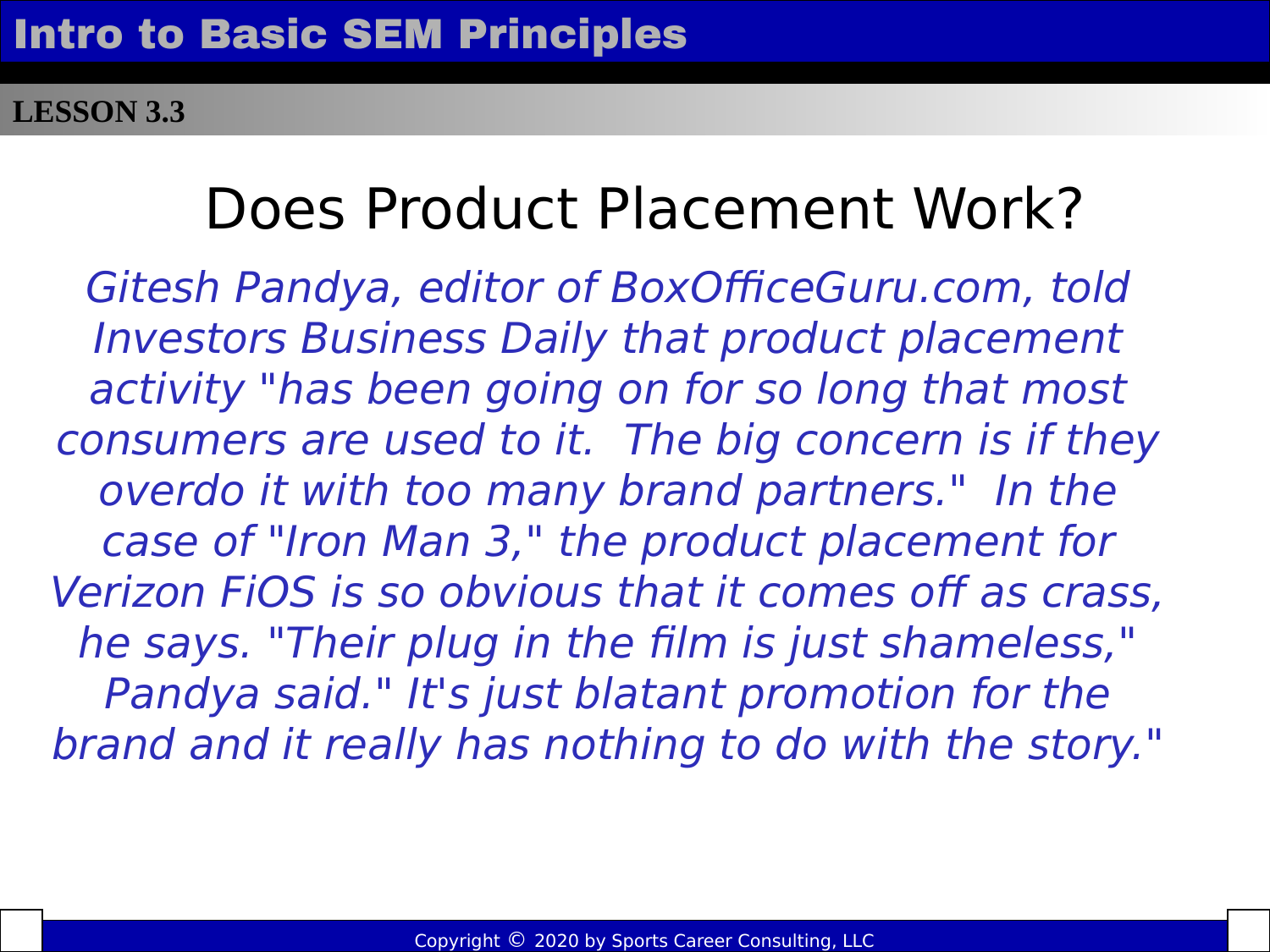

Intro to Basic SEM Principles
LESSON 3.3
Does Product Placement Work?
Gitesh Pandya, editor of BoxOfficeGuru.com, told Investors Business Daily that product placement activity "has been going on for so long that most consumers are used to it.  The big concern is if they overdo it with too many brand partners."  In the case of "Iron Man 3," the product placement for Verizon FiOS is so obvious that it comes off as crass, he says. "Their plug in the film is just shameless," Pandya said." It's just blatant promotion for the brand and it really has nothing to do with the story."
Copyright © 2020 by Sports Career Consulting, LLC